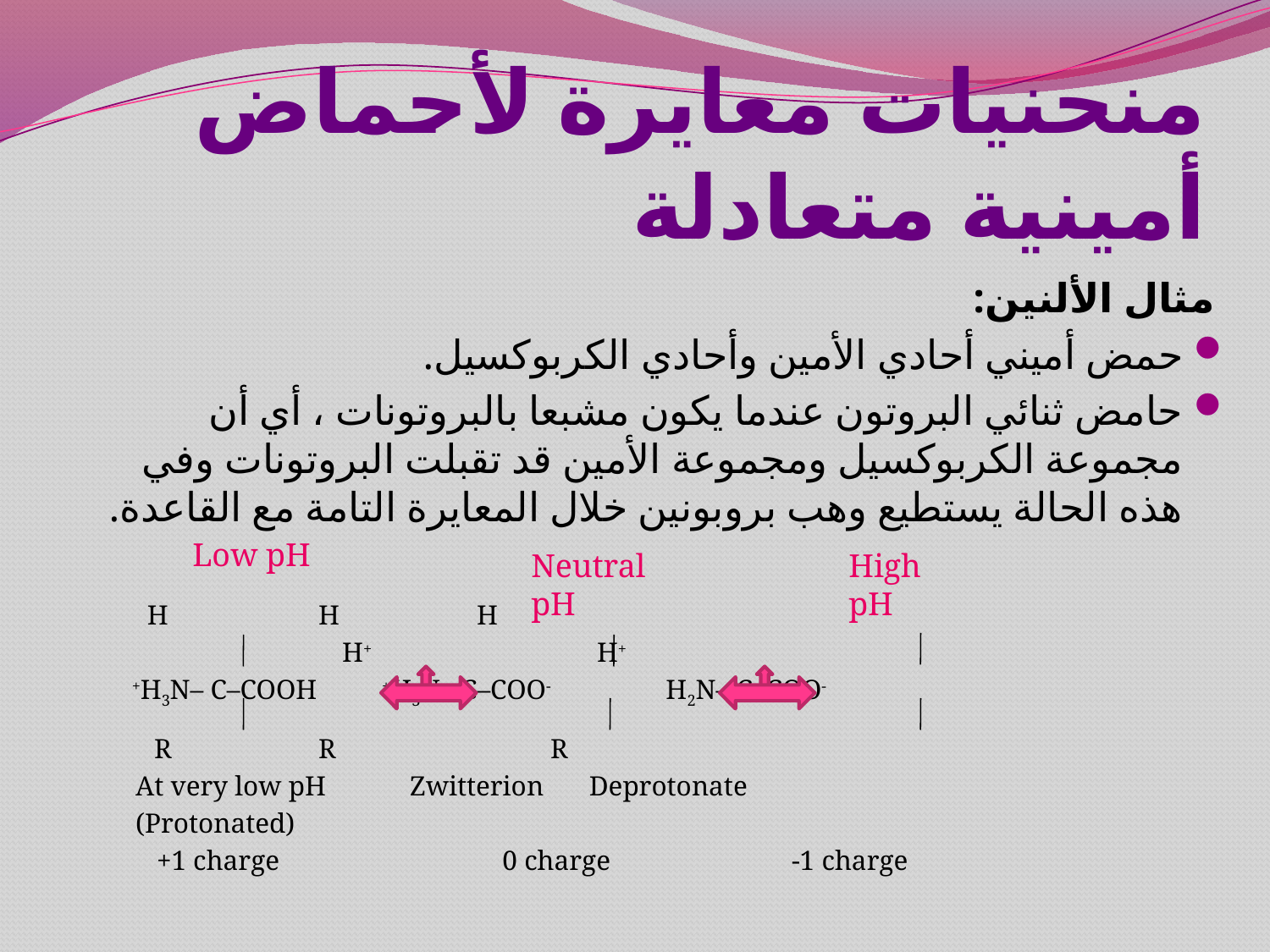

# منحنيات معايرة لأحماض أمينية متعادلة
مثال الألنين:
حمض أميني أحادي الأمين وأحادي الكربوكسيل.
حامض ثنائي البروتون عندما يكون مشبعا بالبروتونات ، أي أن مجموعة الكربوكسيل ومجموعة الأمين قد تقبلت البروتونات وفي هذه الحالة يستطيع وهب بروبونين خلال المعايرة التامة مع القاعدة.
Low pH
Neutral pH
High pH
		H		              H	   	     H
                                          	               H+                                                        H+
      +H3N– C–COOH 	  +H3N– C–COO-	           H2N– C–COO-

		 R		              R	               	     R
    At very low pH   	      Zwitterion		Deprotonate
    (Protonated)
       +1 charge                                0 charge                          -1 charge